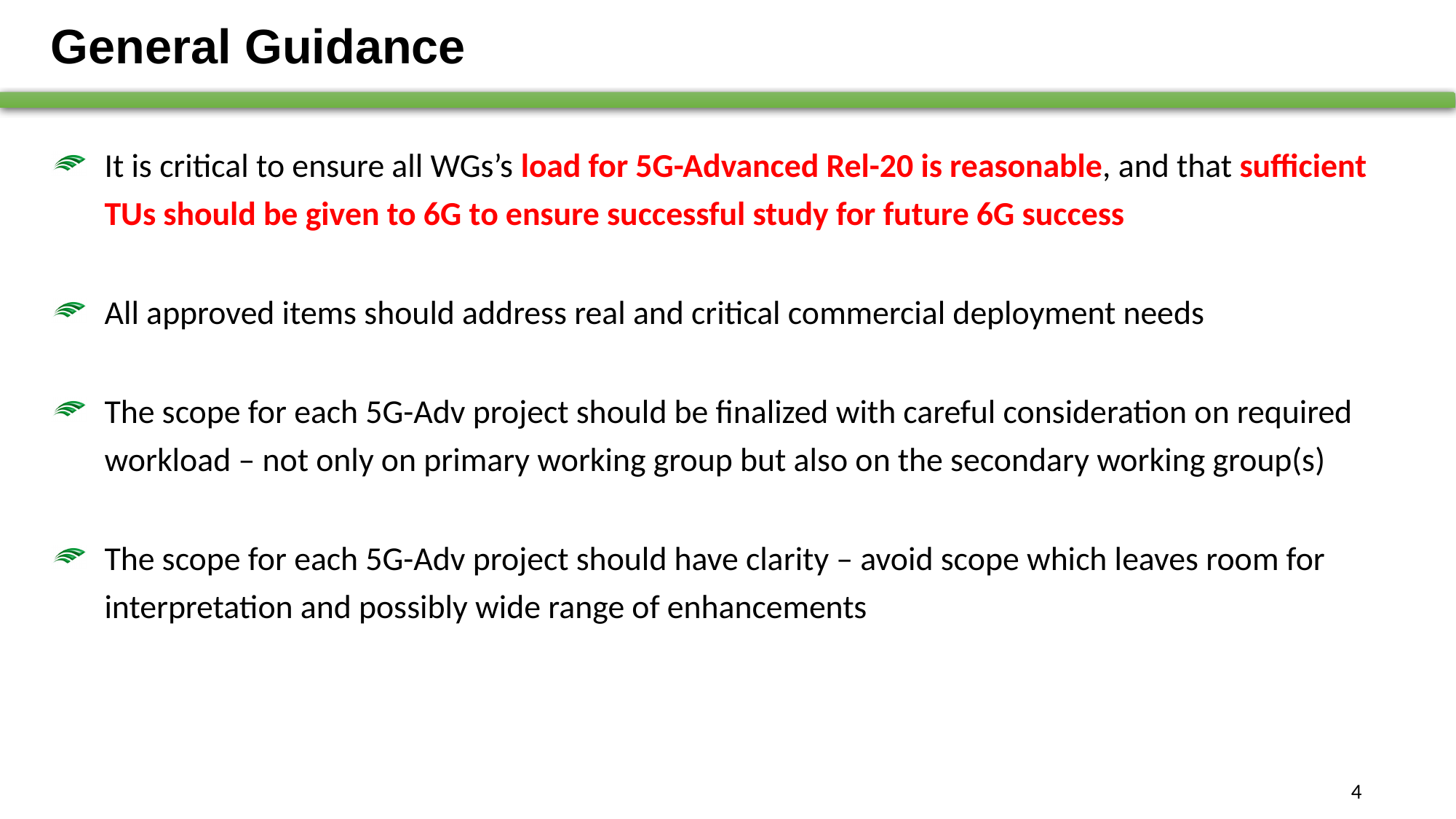

# General Guidance
It is critical to ensure all WGs’s load for 5G-Advanced Rel-20 is reasonable, and that sufficient TUs should be given to 6G to ensure successful study for future 6G success

All approved items should address real and critical commercial deployment needs

The scope for each 5G-Adv project should be finalized with careful consideration on required workload – not only on primary working group but also on the secondary working group(s)

The scope for each 5G-Adv project should have clarity – avoid scope which leaves room for interpretation and possibly wide range of enhancements